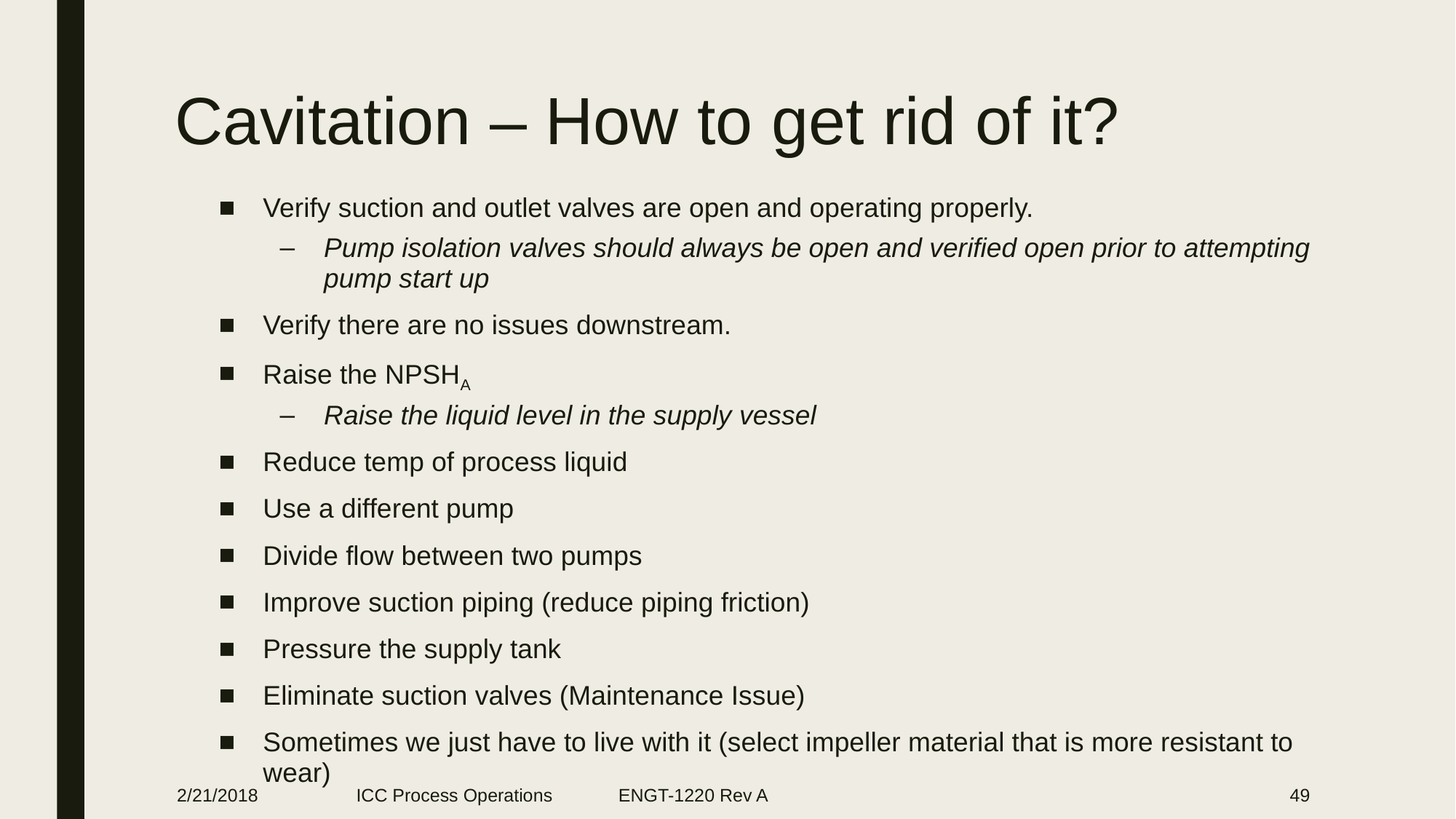

# Cavitation – How to get rid of it?
Verify suction and outlet valves are open and operating properly.
Pump isolation valves should always be open and verified open prior to attempting pump start up
Verify there are no issues downstream.
Raise the NPSHA
Raise the liquid level in the supply vessel
Reduce temp of process liquid
Use a different pump
Divide flow between two pumps
Improve suction piping (reduce piping friction)
Pressure the supply tank
Eliminate suction valves (Maintenance Issue)
Sometimes we just have to live with it (select impeller material that is more resistant to wear)
2/21/2018
ICC Process Operations             ENGT-1220 Rev A
49